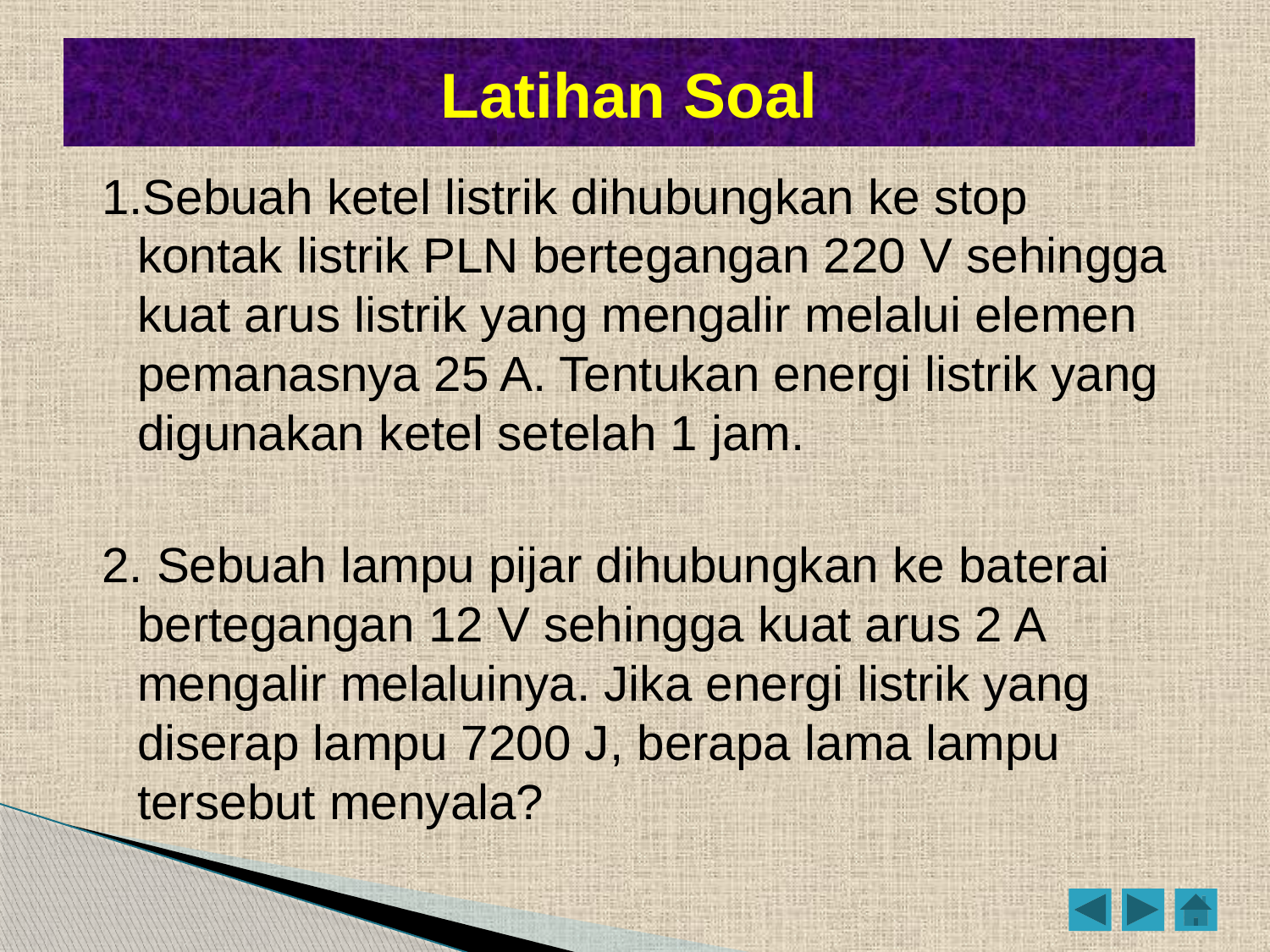

# Latihan Soal
1.Sebuah ketel listrik dihubungkan ke stop kontak listrik PLN bertegangan 220 V sehingga kuat arus listrik yang mengalir melalui elemen pemanasnya 25 A. Tentukan energi listrik yang digunakan ketel setelah 1 jam.

2. Sebuah lampu pijar dihubungkan ke baterai bertegangan 12 V sehingga kuat arus 2 A mengalir melaluinya. Jika energi listrik yang diserap lampu 7200 J, berapa lama lampu tersebut menyala?